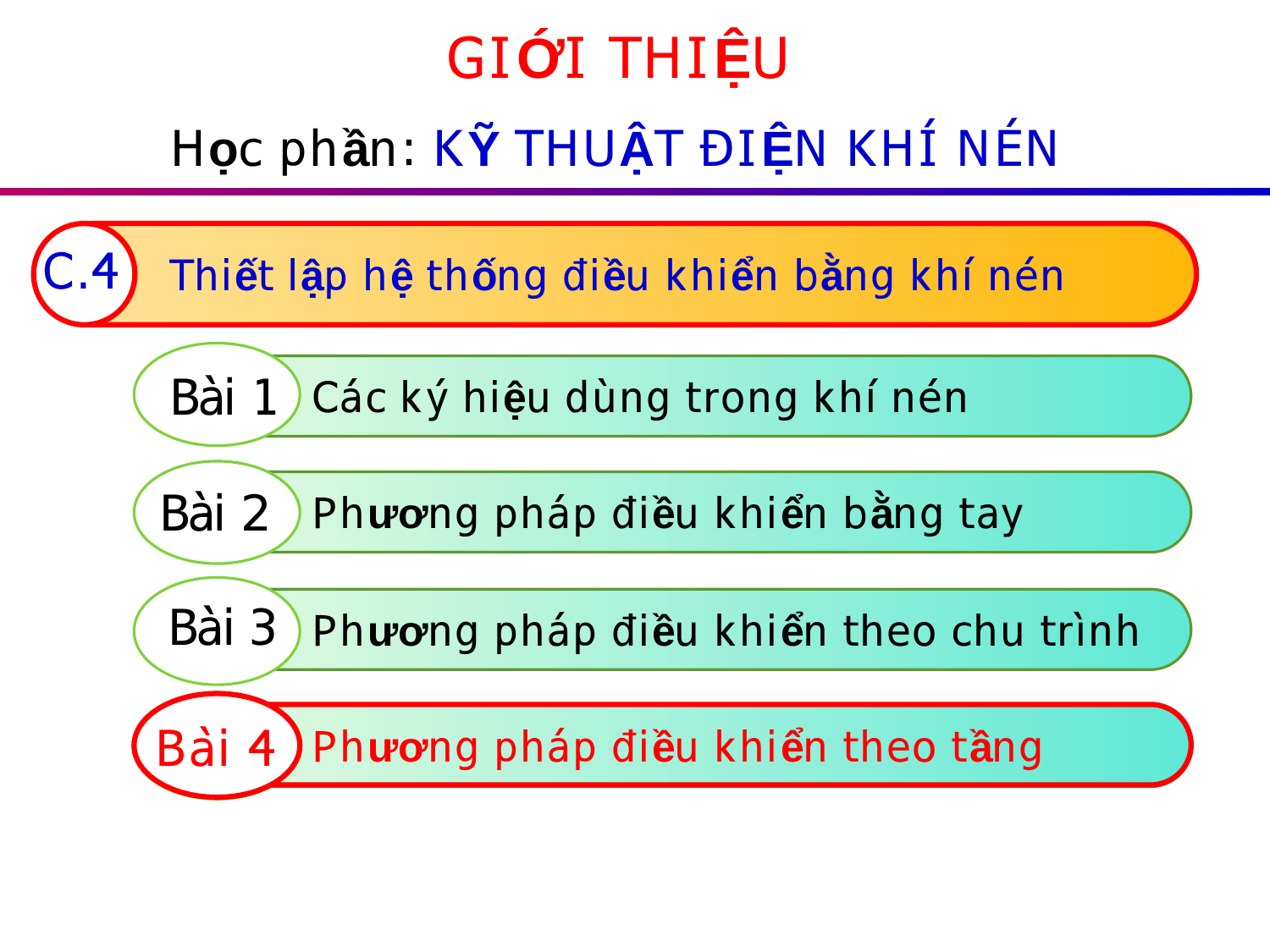

GIỚI THIỆU
Học phần: KỸ THUẬT ĐIỆN KHÍ NÉN

        Thiết lập hệ thống điều khiển bằng khí nén

C.4

        Các ký hiệu dùng trong khí nén
Bài 1

        Phương pháp điều khiển bằng tay
Bài 2

        Phương pháp điều khiển theo chu trình
Bài 3

        Phương pháp điều khiển theo tầng
Bài 4

        Phương pháp điều khiển theo tầng
Bài 4